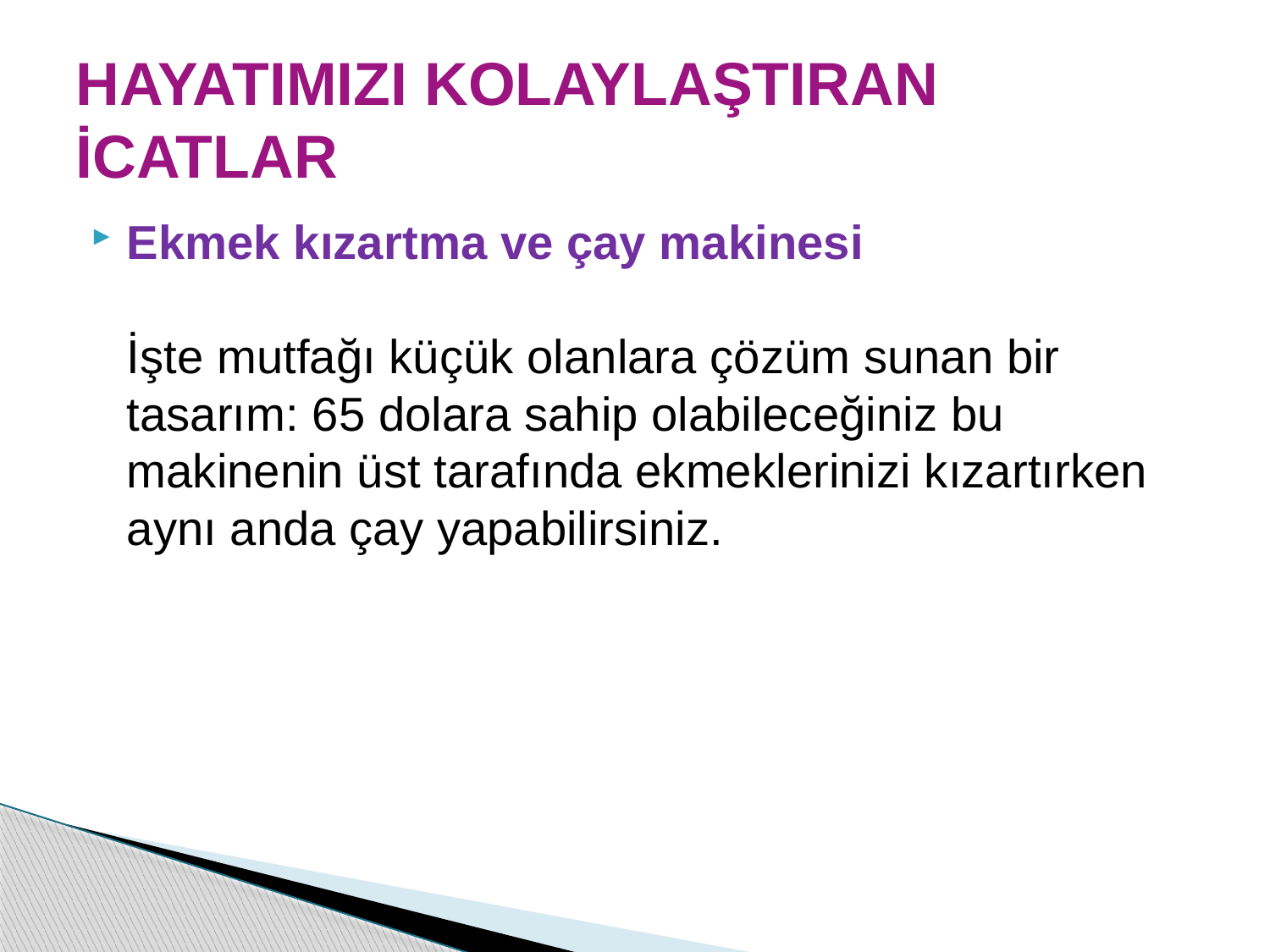

# HAYATIMIZI KOLAYLAŞTIRAN İCATLAR
Ekmek kızartma ve çay makinesi
İşte mutfağı küçük olanlara çözüm sunan bir tasarım: 65 dolara sahip olabileceğiniz bu makinenin üst tarafında ekmeklerinizi kızartırken aynı anda çay yapabilirsiniz.